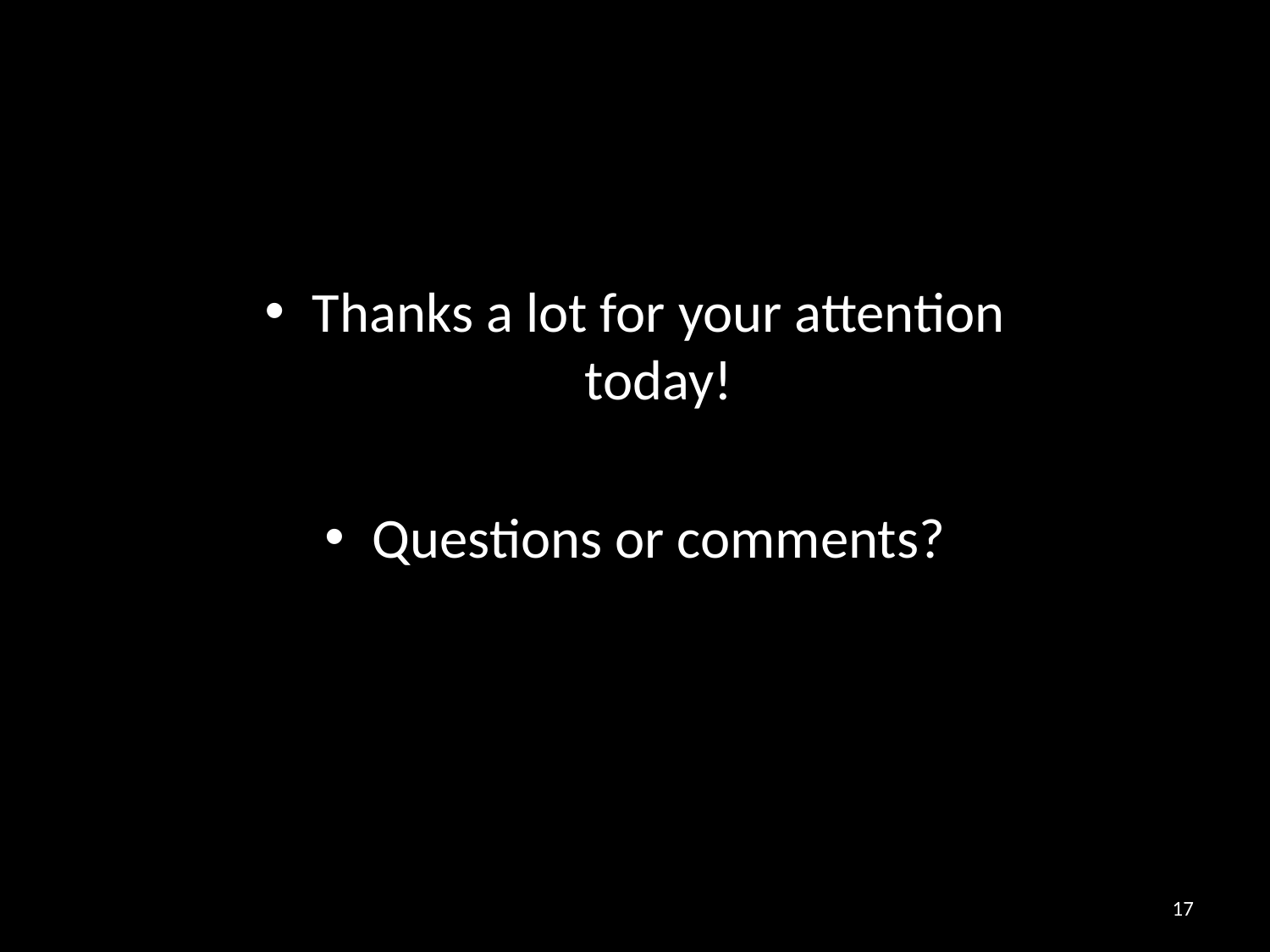

Thanks a lot for your attention
today!

Questions or comments?
17